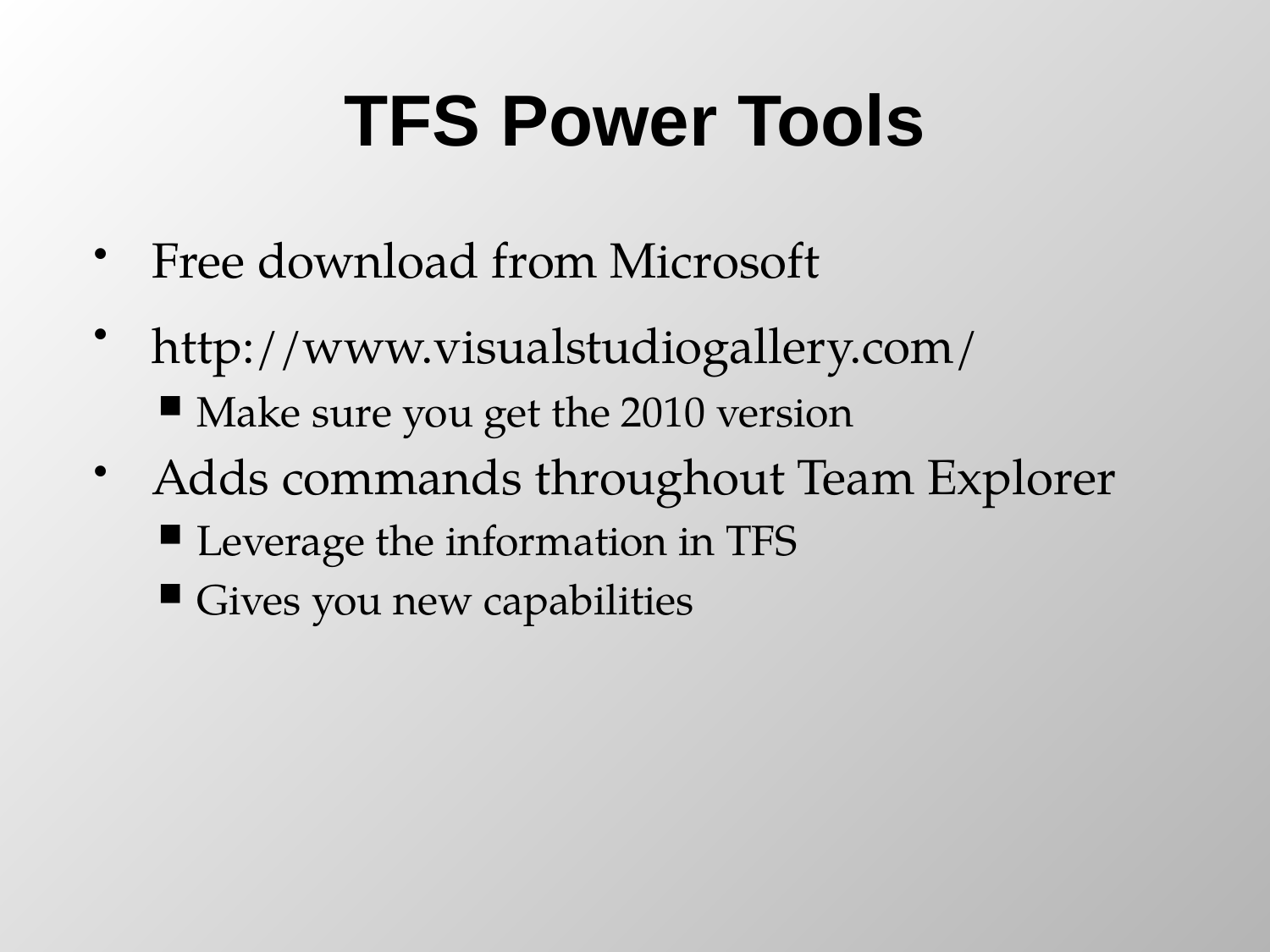

# TFS Power Tools
Free download from Microsoft
http://www.visualstudiogallery.com/
Make sure you get the 2010 version
Adds commands throughout Team Explorer
Leverage the information in TFS
Gives you new capabilities